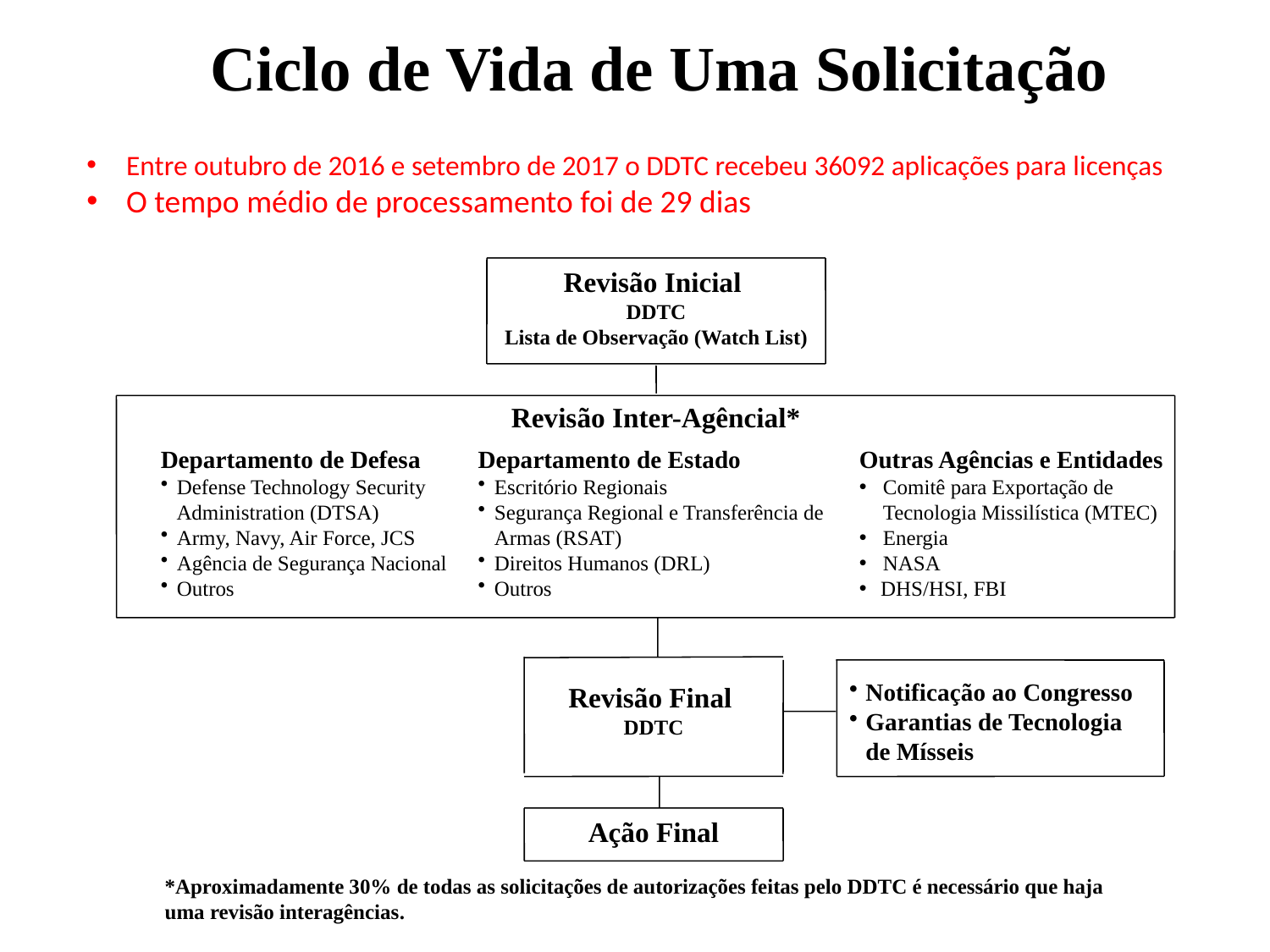

Ciclo de Vida de Uma Solicitação
Entre outubro de 2016 e setembro de 2017 o DDTC recebeu 36092 aplicações para licenças
O tempo médio de processamento foi de 29 dias
Revisão Inicial
DDTC
Lista de Observação (Watch List)

Revisão Inter-Agêncial*

Departamento de Defesa
Defense Technology Security
   Administration (DTSA)
Army, Navy, Air Force, JCS
Agência de Segurança Nacional
Outros
Departamento de Estado
Escritório Regionais
Segurança Regional e Transferência de Armas (RSAT)
Direitos Humanos (DRL)
Outros
Outras Agências e Entidades
Comitê para Exportação de Tecnologia Missilística (MTEC)
Energia
NASA
 DHS/HSI, FBI

Revisão Final
DDTC

Notificação ao Congresso
Garantias de Tecnologia de Mísseis

Ação Final

*Aproximadamente 30% de todas as solicitações de autorizações feitas pelo DDTC é necessário que haja uma revisão interagências.